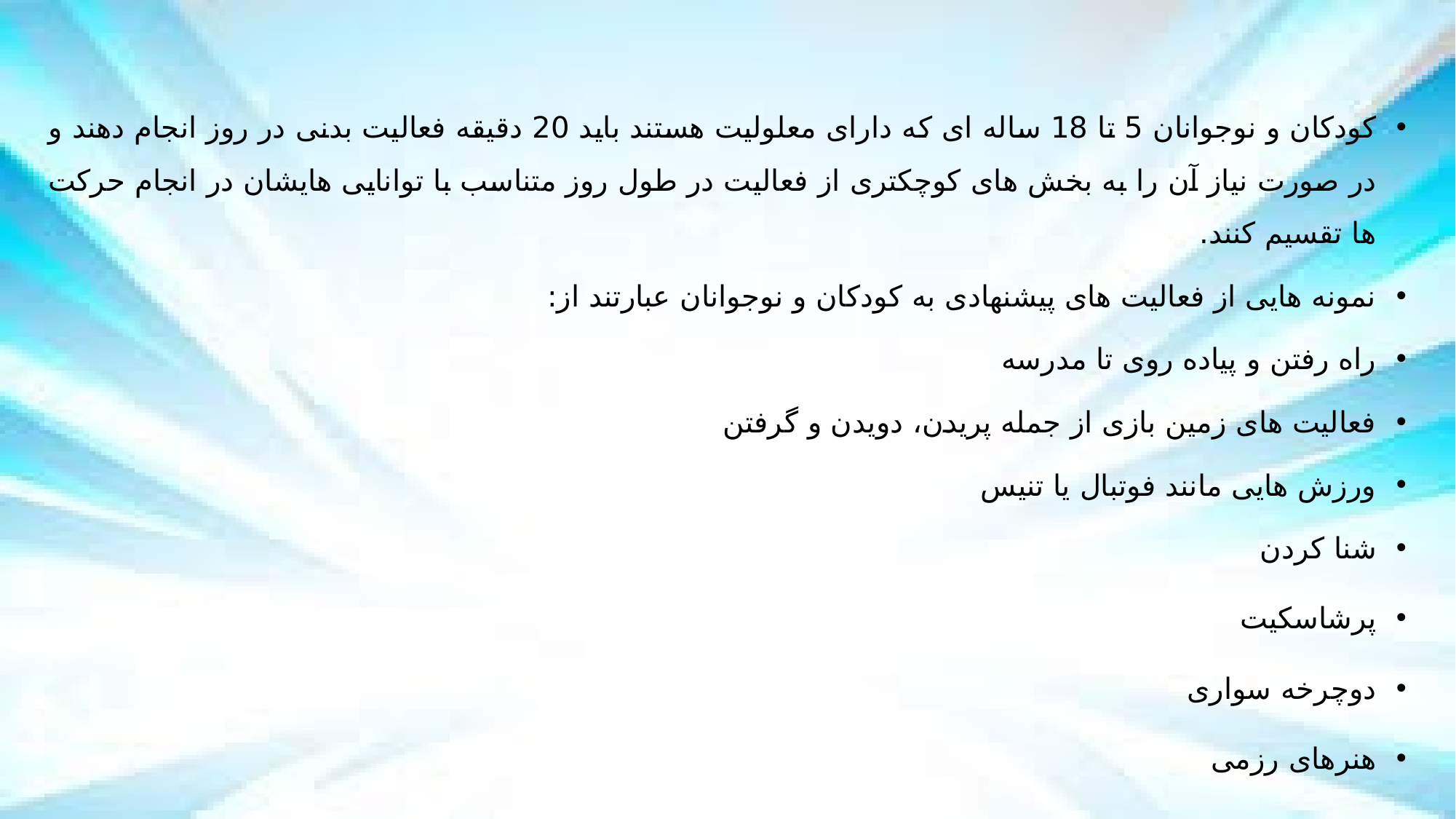

کودکان و نوجوانان 5 تا 18 ساله ای که دارای معلولیت هستند باید 20 دقیقه فعالیت بدنی در روز انجام دهند و در صورت نیاز آن را به بخش های کوچکتری از فعالیت در طول روز متناسب با توانایی هایشان در انجام حرکت ها تقسیم کنند.
نمونه هایی از فعالیت های پیشنهادی به کودکان و نوجوانان عبارتند از:
راه رفتن و پیاده روی تا مدرسه
فعالیت های زمین بازی از جمله پریدن، دویدن و گرفتن
ورزش هایی مانند فوتبال یا تنیس
شنا کردن
پرشاسکیت
دوچرخه سواری
هنرهای رزمی